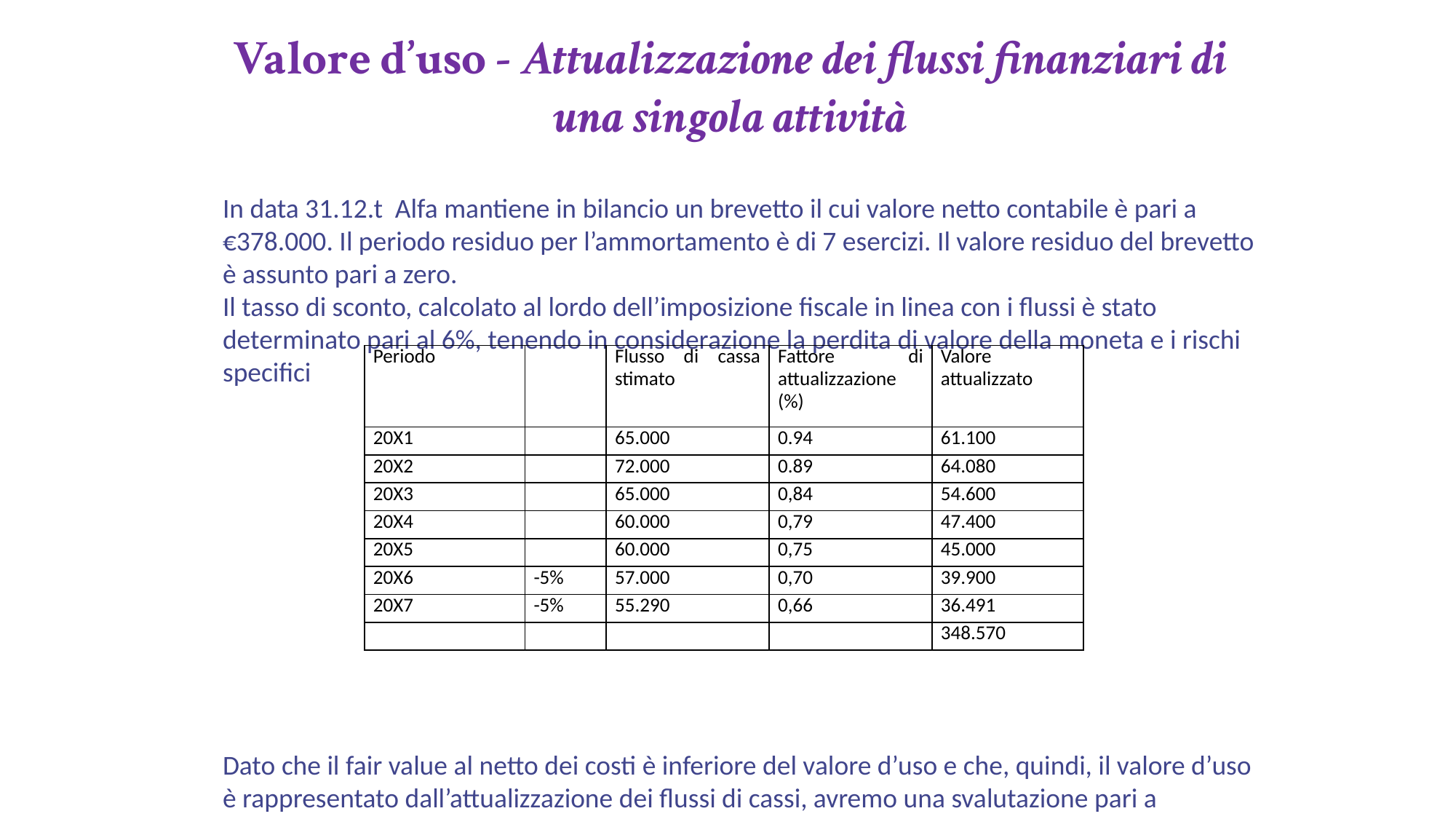

Valore d’uso - Attualizzazione dei flussi finanziari di una singola attività
In data 31.12.t  Alfa mantiene in bilancio un brevetto il cui valore netto contabile è pari a €378.000. Il periodo residuo per l’ammortamento è di 7 esercizi. Il valore residuo del brevetto è assunto pari a zero.
Il tasso di sconto, calcolato al lordo dell’imposizione fiscale in linea con i flussi è stato determinato pari al 6%, tenendo in considerazione la perdita di valore della moneta e i rischi specifici

Dato che il fair value al netto dei costi è inferiore del valore d’uso e che, quindi, il valore d’uso è rappresentato dall’attualizzazione dei flussi di cassi, avremo una svalutazione pari a €378.000 – €348.570 = €29.430
| Periodo |  | Flusso di cassa stimato | Fattore di attualizzazione (%) | Valore attualizzato |
| --- | --- | --- | --- | --- |
| 20X1 |  | 65.000 | 0.94 | 61.100 |
| 20X2 |  | 72.000 | 0.89 | 64.080 |
| 20X3 |  | 65.000 | 0,84 | 54.600 |
| 20X4 |  | 60.000 | 0,79 | 47.400 |
| 20X5 |  | 60.000 | 0,75 | 45.000 |
| 20X6 | -5% | 57.000 | 0,70 | 39.900 |
| 20X7 | -5% | 55.290 | 0,66 | 36.491 |
|  |  |  |  | 348.570 |